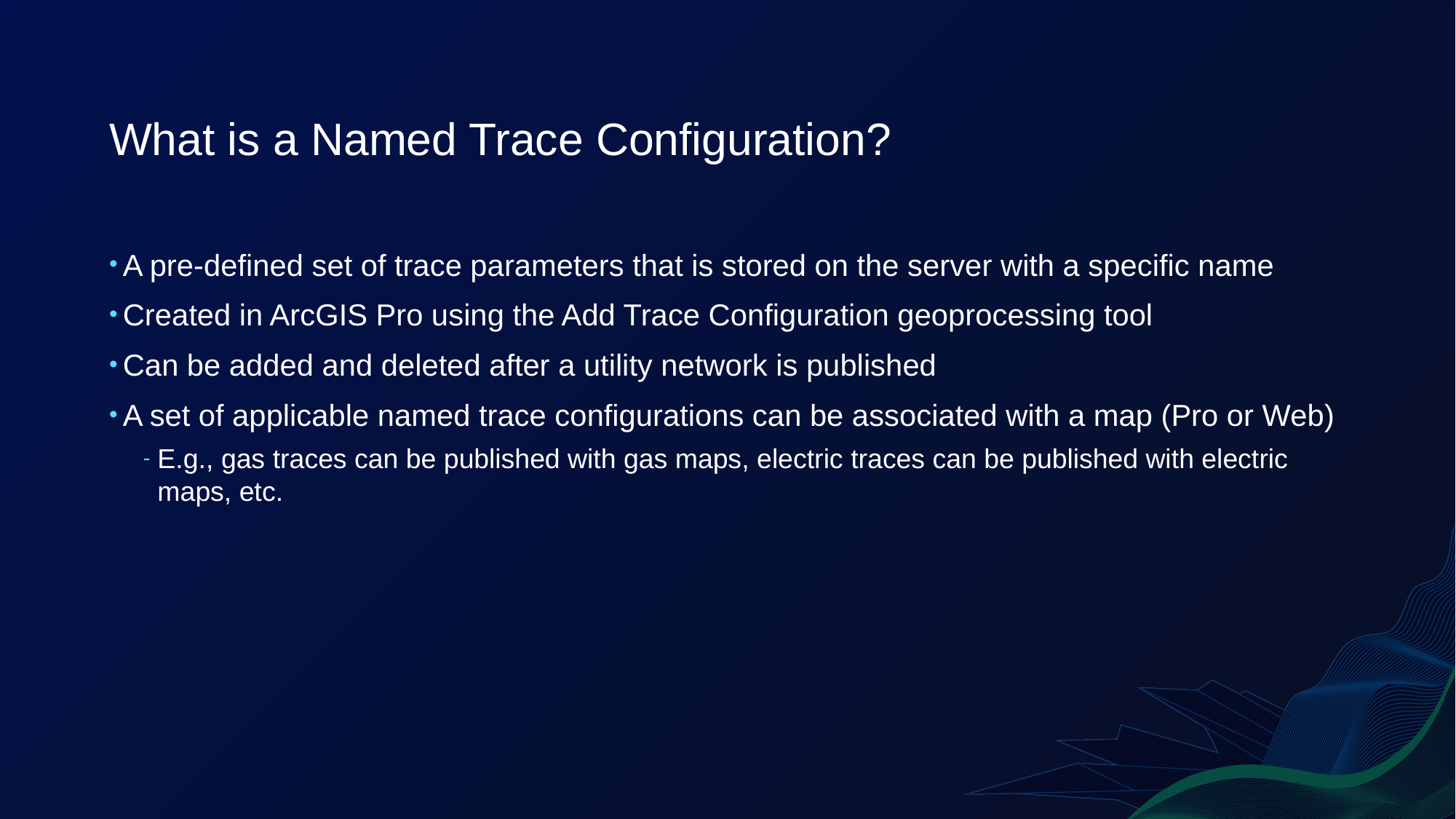

# What is a Named Trace Configuration?
A pre-defined set of trace parameters that is stored on the server with a specific name
Created in ArcGIS Pro using the Add Trace Configuration geoprocessing tool
Can be added and deleted after a utility network is published
A set of applicable named trace configurations can be associated with a map (Pro or Web)
E.g., gas traces can be published with gas maps, electric traces can be published with electric maps, etc.